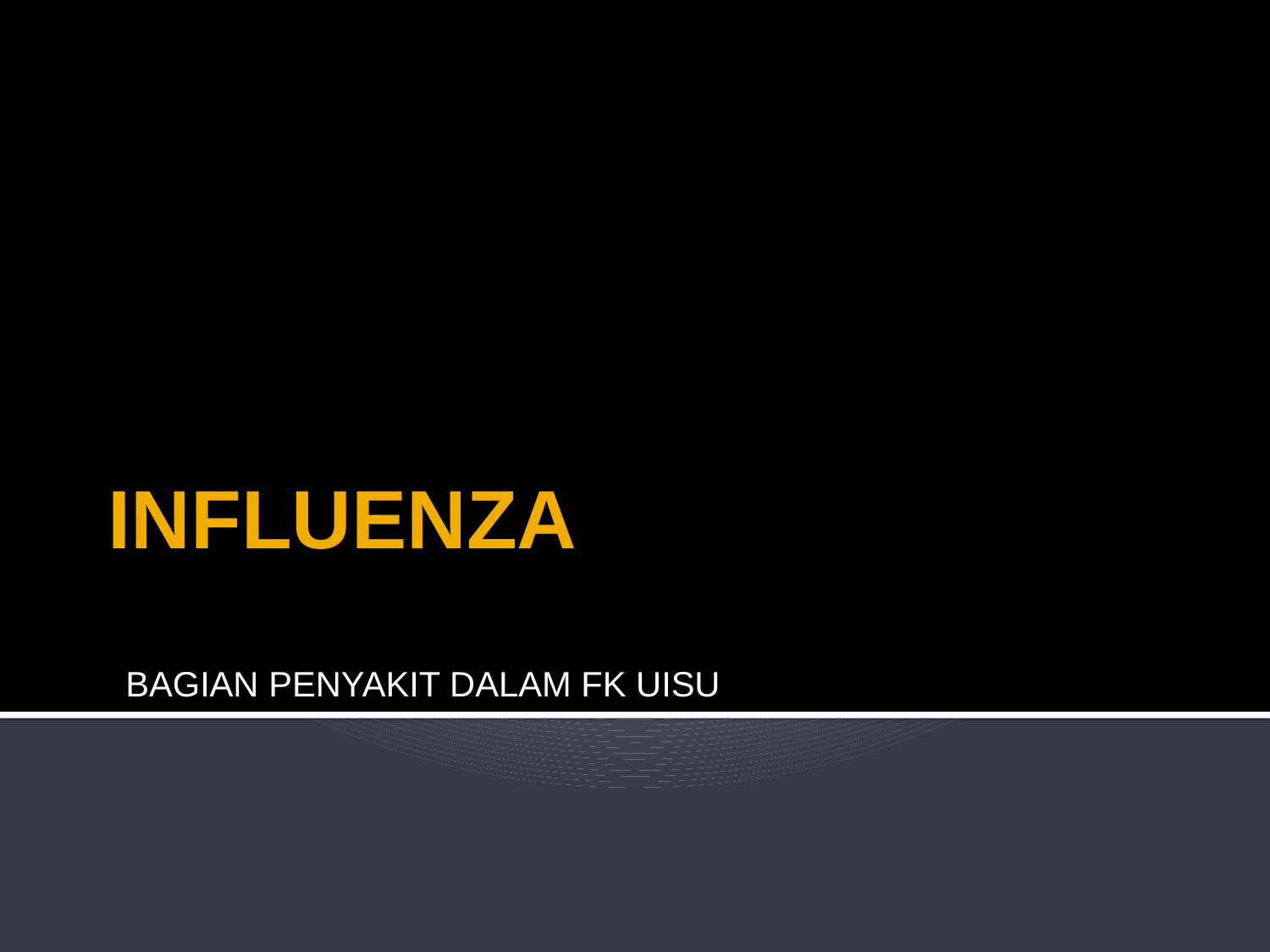

# INFLUENZA
BAGIAN PENYAKIT DALAM FK UISU